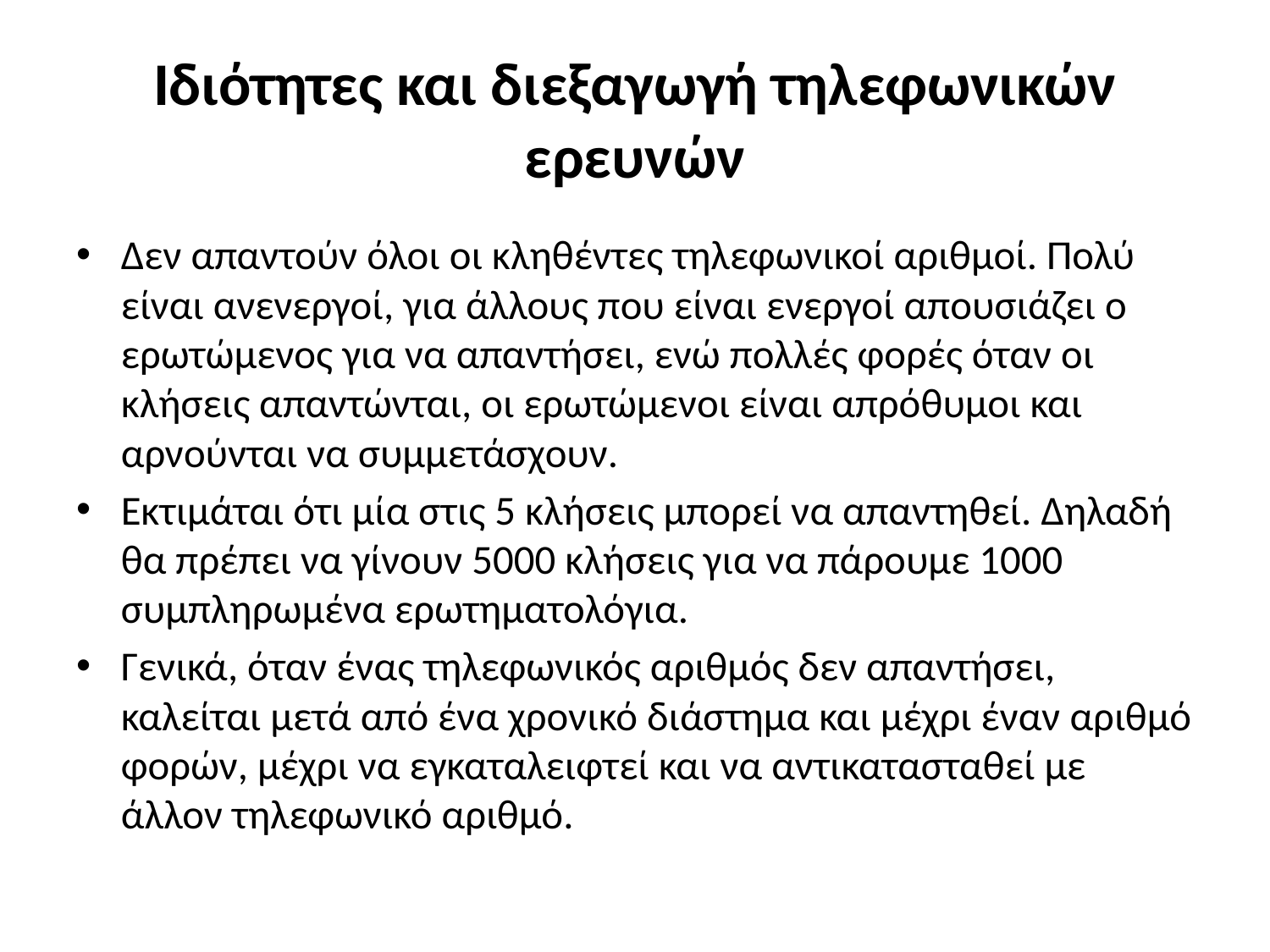

# Ιδιότητες και διεξαγωγή τηλεφωνικών ερευνών
Δεν απαντούν όλοι οι κληθέντες τηλεφωνικοί αριθμοί. Πολύ είναι ανενεργοί, για άλλους που είναι ενεργοί απουσιάζει ο ερωτώμενος για να απαντήσει, ενώ πολλές φορές όταν οι κλήσεις απαντώνται, οι ερωτώμενοι είναι απρόθυμοι και αρνούνται να συμμετάσχουν.
Εκτιμάται ότι μία στις 5 κλήσεις μπορεί να απαντηθεί. Δηλαδή θα πρέπει να γίνουν 5000 κλήσεις για να πάρουμε 1000 συμπληρωμένα ερωτηματολόγια.
Γενικά, όταν ένας τηλεφωνικός αριθμός δεν απαντήσει, καλείται μετά από ένα χρονικό διάστημα και μέχρι έναν αριθμό φορών, μέχρι να εγκαταλειφτεί και να αντικατασταθεί με άλλον τηλεφωνικό αριθμό.